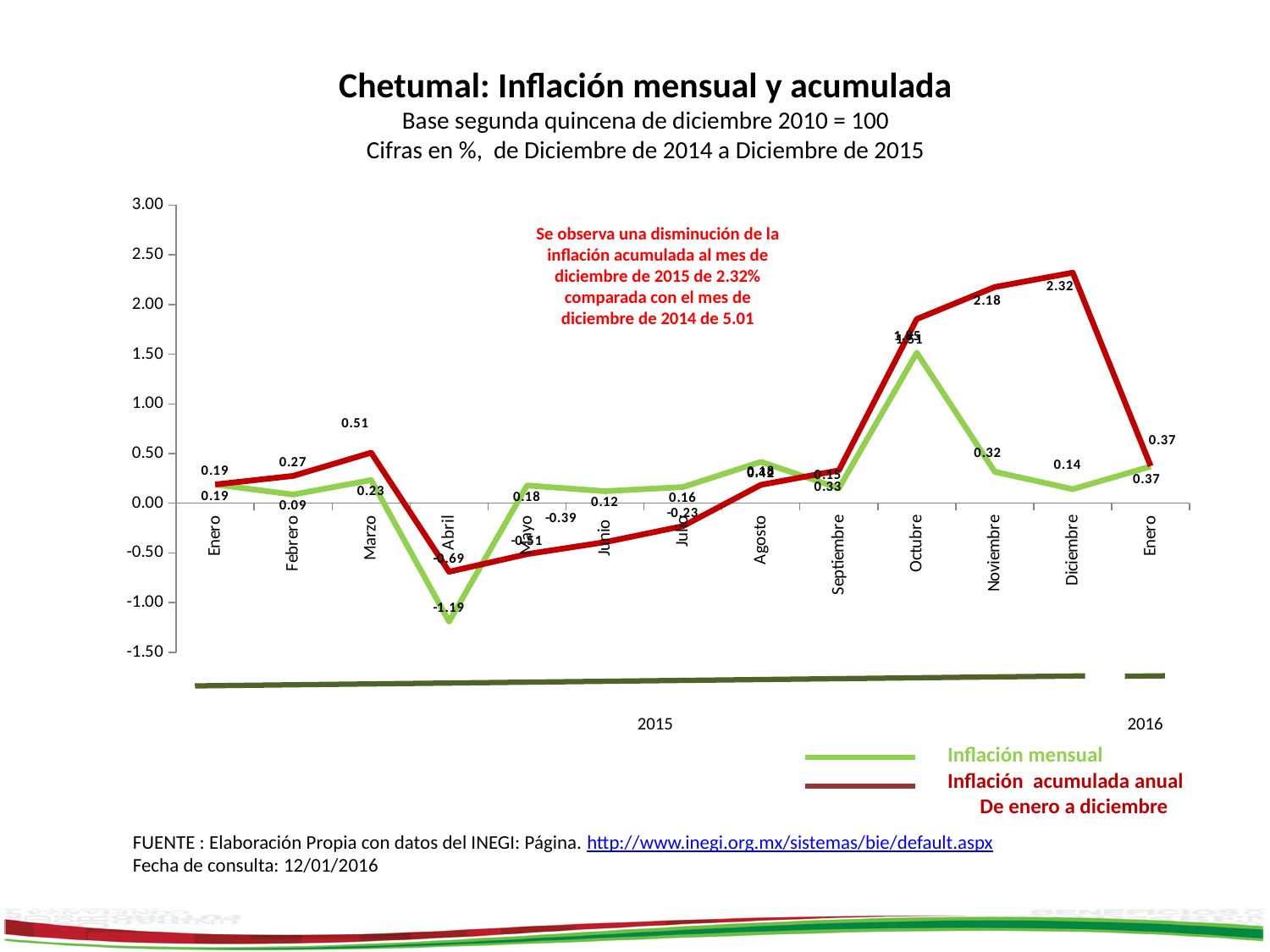

Chetumal: Inflación mensual y acumulada
Base segunda quincena de diciembre 2010 = 100
Cifras en %,  de Diciembre de 2014 a Diciembre de 2015

### Chart

| Category |  |  |
|---|---|---|
| Enero | 0.18794048551300024 | 0.18794048551300024 |
| Febrero | 0.08684626474200002 | 0.27494996954700024 |
| Marzo | 0.23254603196600013 | 0.5081353867569997 |
| Abril | -1.192063299687 | -0.6899852083880005 |
| Mayo | 0.178732575763 | -0.5124858609599997 |
| Junio  | 0.12069161543200006 | -0.3924127729920005 |
| Julio | 0.162475213795 | -0.230575132689 |
| Agosto | 0.415994418524 | 0.1844601061520002 |
| Septiembre | 0.15000000000000008 | 0.33000000000000024 |
| Octubre | 1.5149938428989993 | 1.8541721047590007 |
| Noviembre | 0.3160745252480004 | 2.1761071956839997 |
| Diciembre | 0.141359606917 | 2.3205429391789973 |
| Enero | 0.37000000000000016 | 0.37400000000000017 |
Se observa una disminución de la inflación acumulada al mes de diciembre de 2015 de 2.32% comparada con el mes de diciembre de 2014 de 5.01
2015
2016
Inflación mensual
Inflación  acumulada anual
De enero a diciembre
FUENTE : Elaboración Propia con datos del INEGI: Página. http://www.inegi.org.mx/sistemas/bie/default.aspx
Fecha de consulta: 12/01/2016